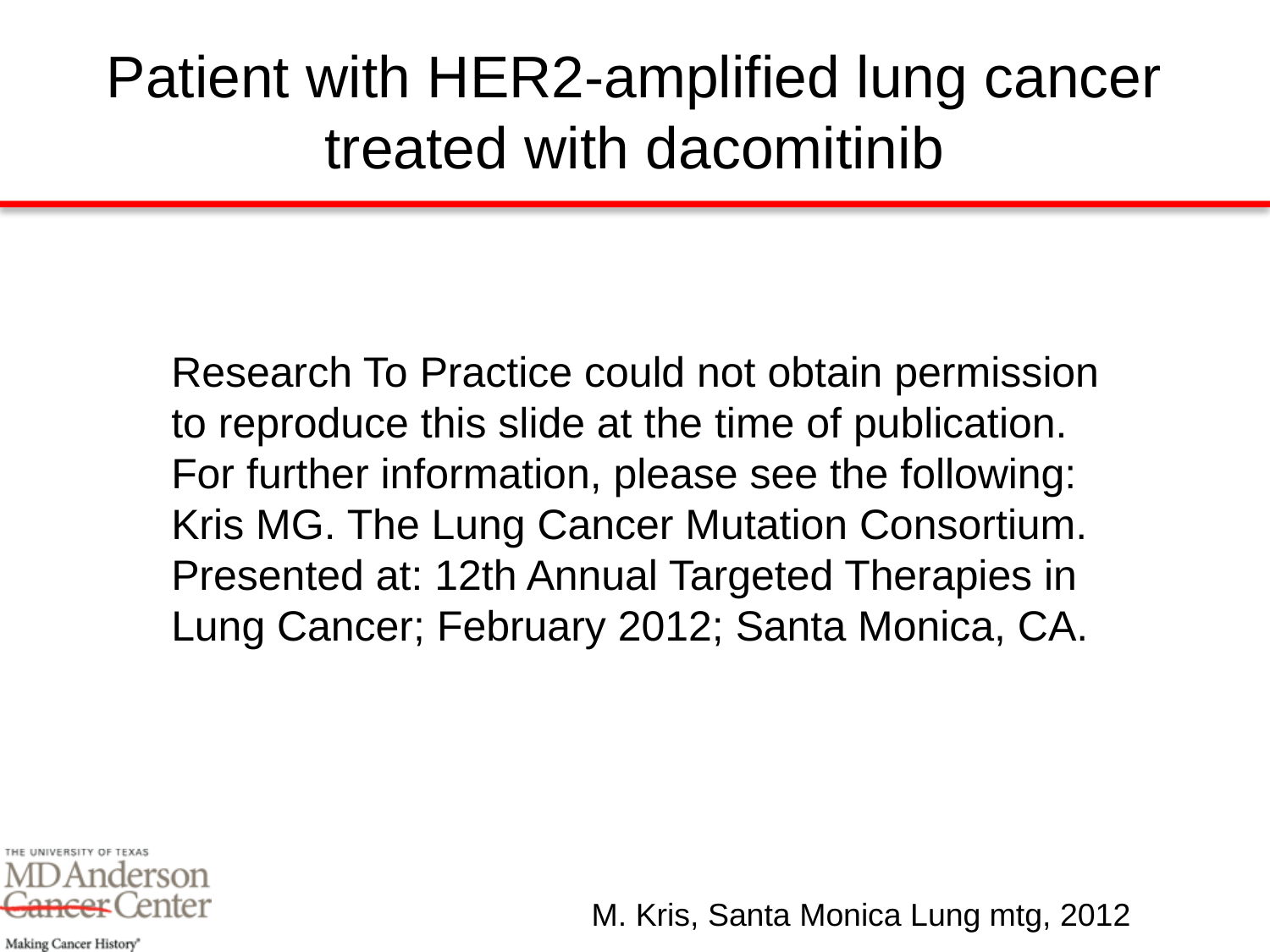

# Patient with HER2-amplified lung cancer treated with dacomitinib
Research To Practice could not obtain permission to reproduce this slide at the time of publication. For further information, please see the following: Kris MG. The Lung Cancer Mutation Consortium. Presented at: 12th Annual Targeted Therapies in Lung Cancer; February 2012; Santa Monica, CA.
M. Kris, Santa Monica Lung mtg, 2012